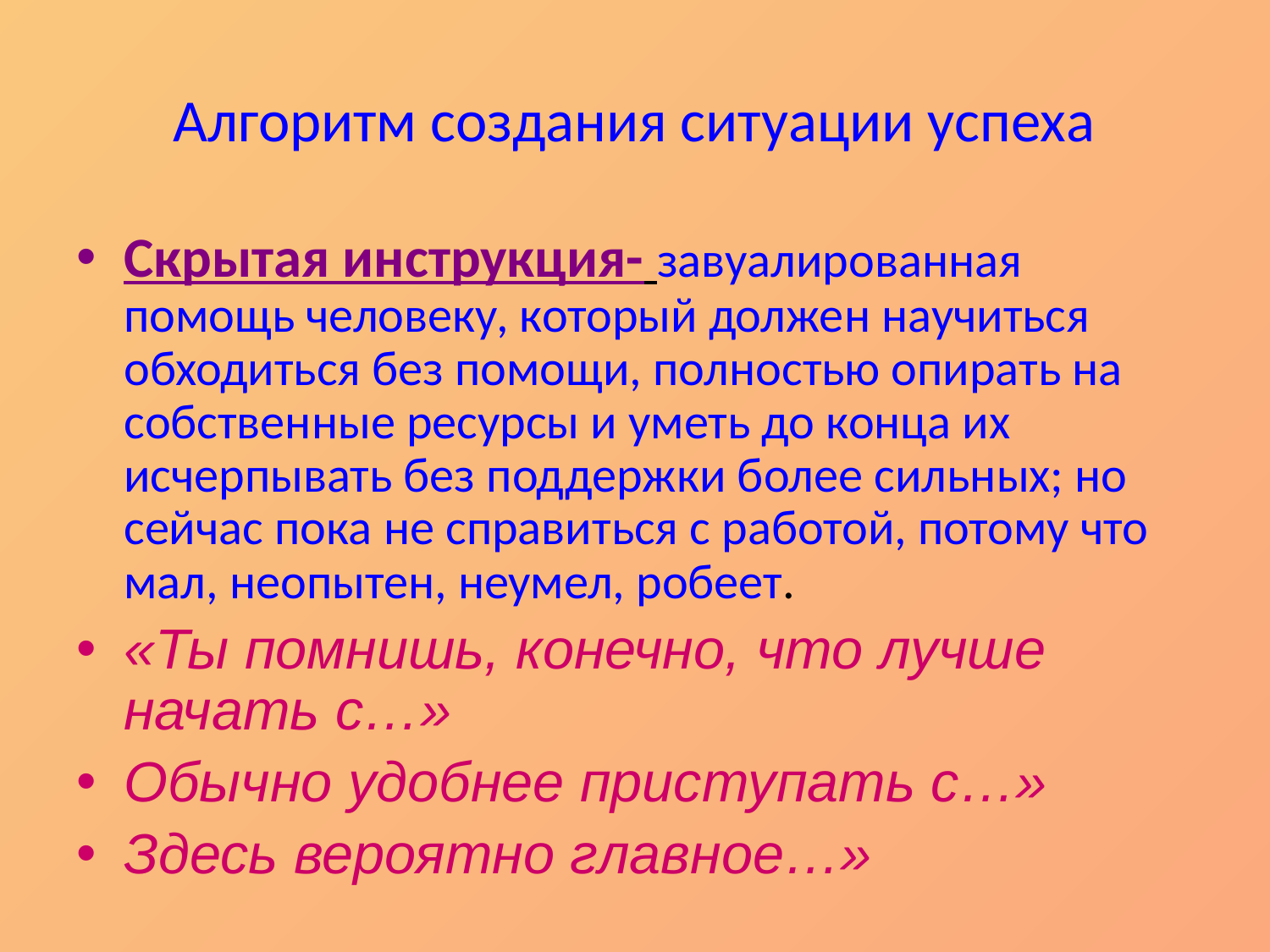

# Алгоритм создания ситуации успеха
Скрытая инструкция- завуалированная помощь человеку, который должен научиться обходиться без помощи, полностью опирать на собственные ресурсы и уметь до конца их исчерпывать без поддержки более сильных; но сейчас пока не справиться с работой, потому что мал, неопытен, неумел, робеет.
«Ты помнишь, конечно, что лучше начать с…»
Обычно удобнее приступать с…»
Здесь вероятно главное…»